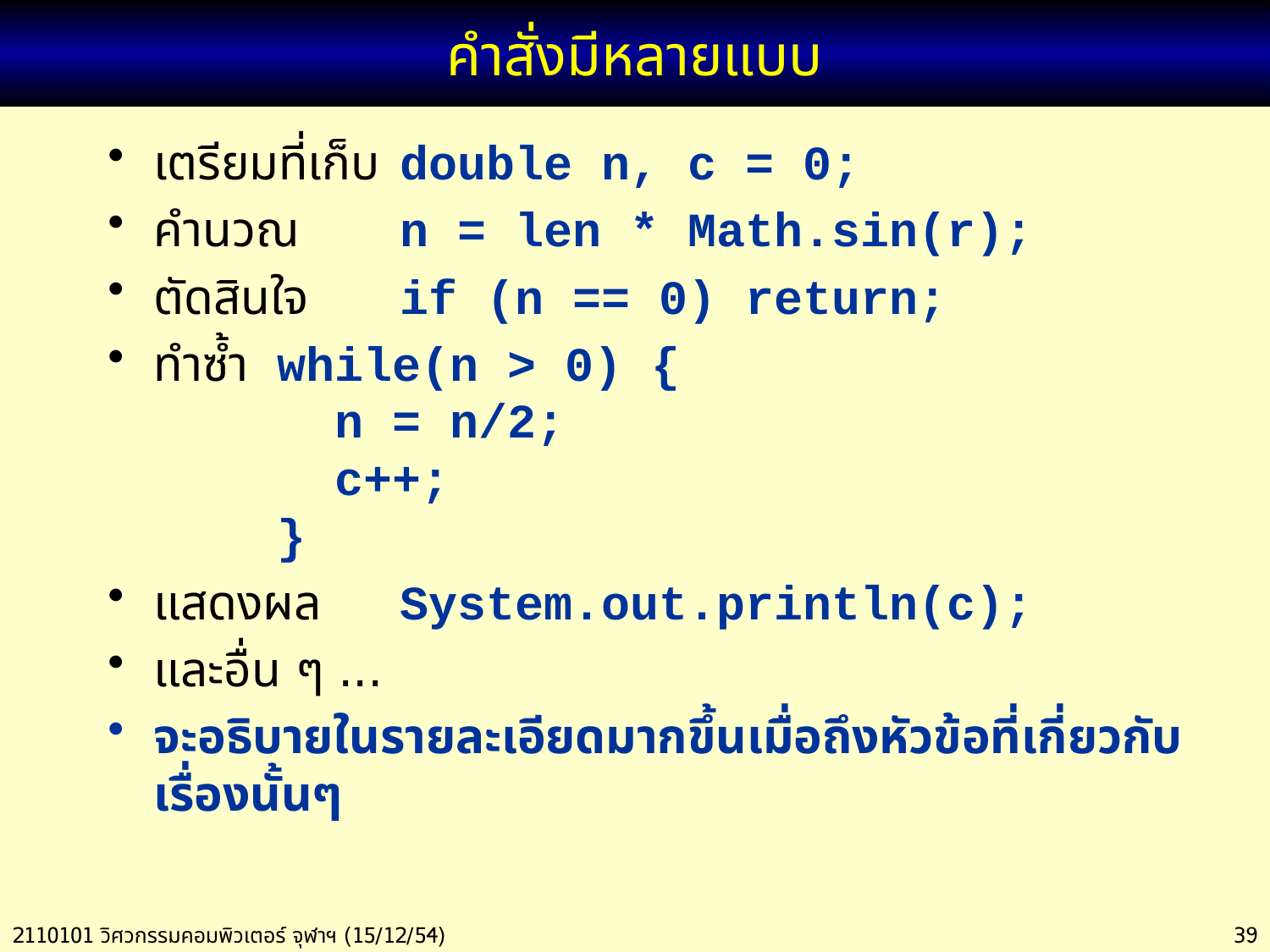

# คำสั่งมีหลายแบบ
เตรียมที่เก็บ	double n, c = 0;
คำนวณ		n = len * Math.sin(r);
ตัดสินใจ		if (n == 0) return;
ทำซ้ำ		while(n > 0) {
			  n = n/2;
			  c++;
			}
แสดงผล		System.out.println(c);
และอื่น ๆ ...
จะอธิบายในรายละเอียดมากขึ้นเมื่อถึงหัวข้อที่เกี่ยวกับเรื่องนั้นๆ